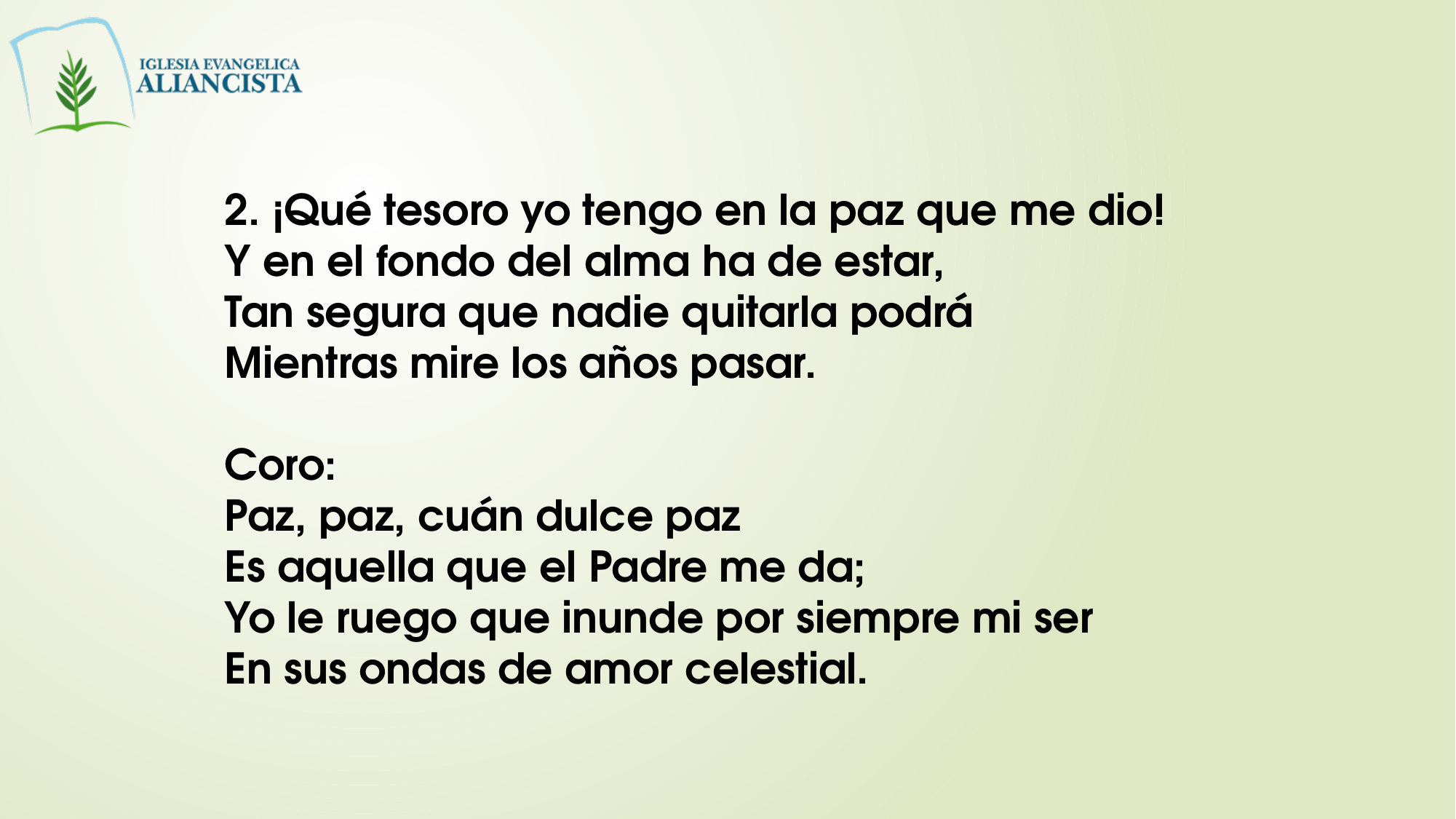

2. ¡Qué tesoro yo tengo en la paz que me dio!
Y en el fondo del alma ha de estar,
Tan segura que nadie quitarla podrá
Mientras mire los años pasar.

Coro:
Paz, paz, cuán dulce paz
Es aquella que el Padre me da;
Yo le ruego que inunde por siempre mi ser
En sus ondas de amor celestial.